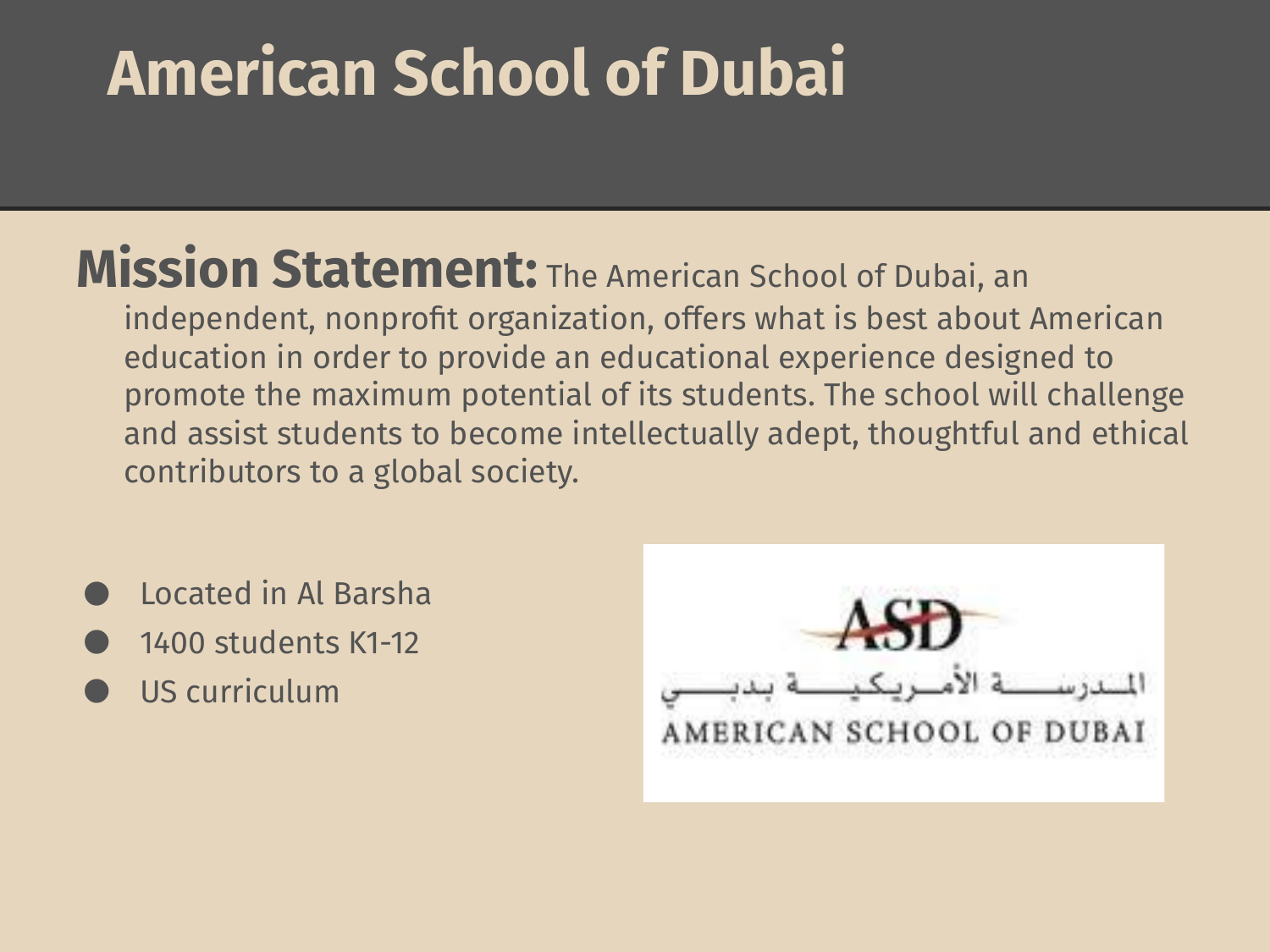

# American School of Dubai

Mission Statement: The American School of Dubai, an independent, nonprofit organization, offers what is best about American education in order to provide an educational experience designed to promote the maximum potential of its students. The school will challenge and assist students to become intellectually adept, thoughtful and ethical contributors to a global society.

Located in Al Barsha
1400 students K1-12
US curriculum